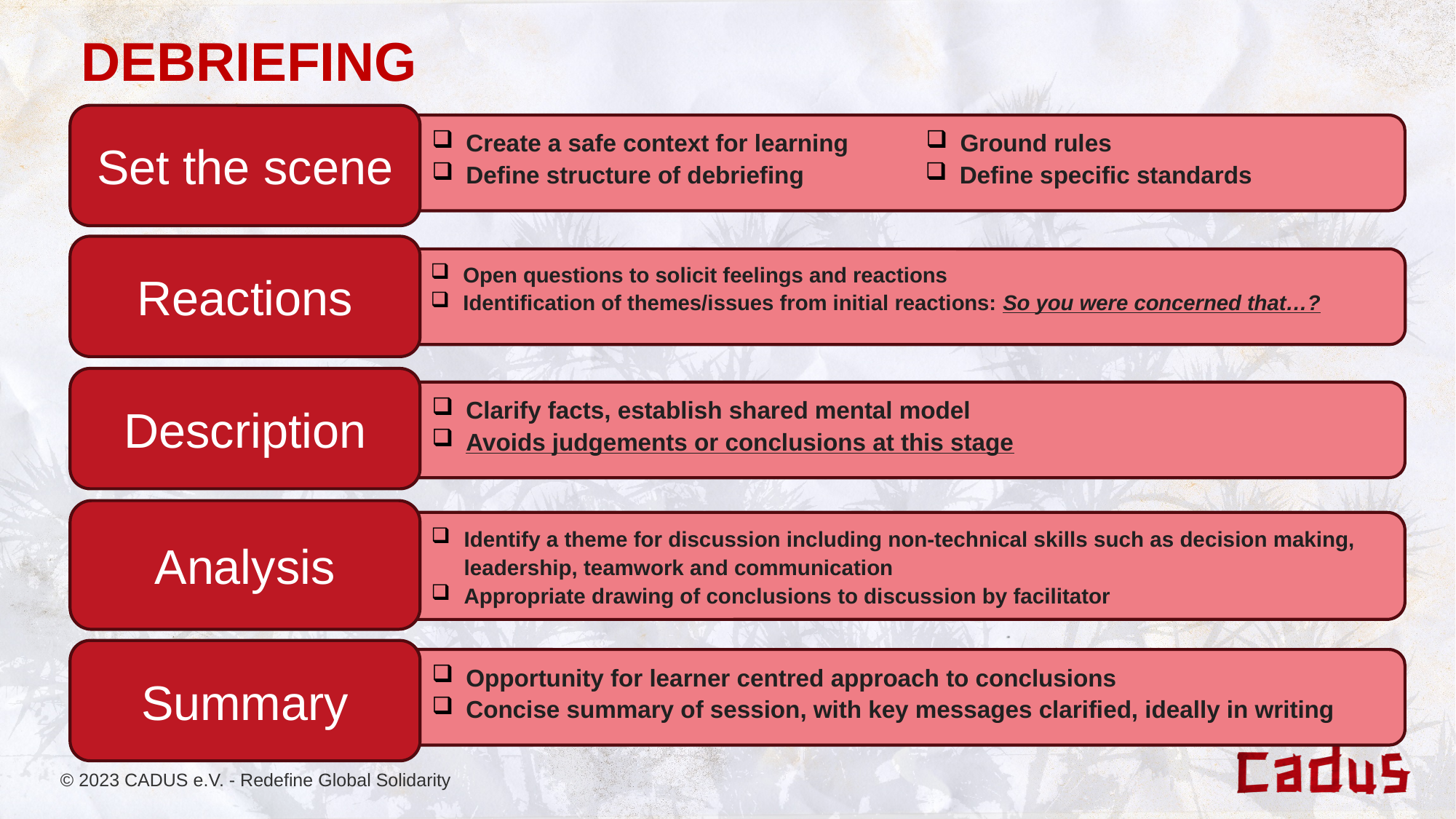

DEBRIEFING
Set the scene
Create a safe context for learning
Define structure of debriefing
Ground rules
Define specific standards
Reactions
Open questions to solicit feelings and reactions
Identification of themes/issues from initial reactions: So you were concerned that…?
Description
Clarify facts, establish shared mental model
Avoids judgements or conclusions at this stage
Analysis
Identify a theme for discussion including non-technical skills such as decision making, leadership, teamwork and communication
Appropriate drawing of conclusions to discussion by facilitator
Summary
Opportunity for learner centred approach to conclusions
Concise summary of session, with key messages clarified, ideally in writing